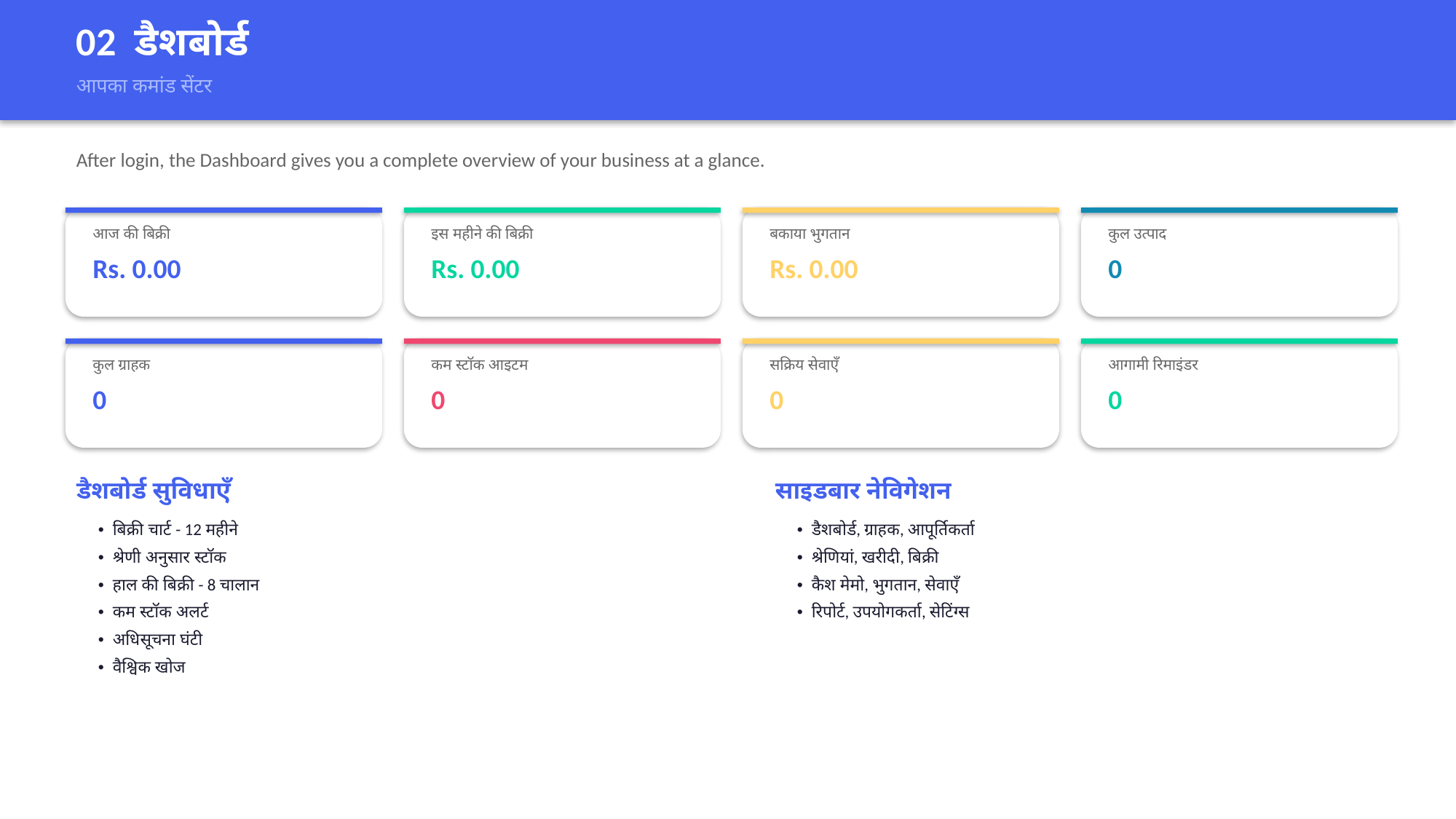

02  डैशबोर्ड
आपका कमांड सेंटर
After login, the Dashboard gives you a complete overview of your business at a glance.

आज की बिक्री
इस महीने की बिक्री
बकाया भुगतान
कुल उत्पाद
Rs. 0.00
Rs. 0.00
Rs. 0.00
0

कुल ग्राहक
कम स्टॉक आइटम
सक्रिय सेवाएँ
आगामी रिमाइंडर
0
0
0
0
डैशबोर्ड सुविधाएँ
साइडबार नेविगेशन
•  बिक्री चार्ट - 12 महीने
•  श्रेणी अनुसार स्टॉक
•  हाल की बिक्री - 8 चालान
•  कम स्टॉक अलर्ट
•  अधिसूचना घंटी
•  वैश्विक खोज
•  डैशबोर्ड, ग्राहक, आपूर्तिकर्ता
•  श्रेणियां, खरीदी, बिक्री
•  कैश मेमो, भुगतान, सेवाएँ
•  रिपोर्ट, उपयोगकर्ता, सेटिंग्स